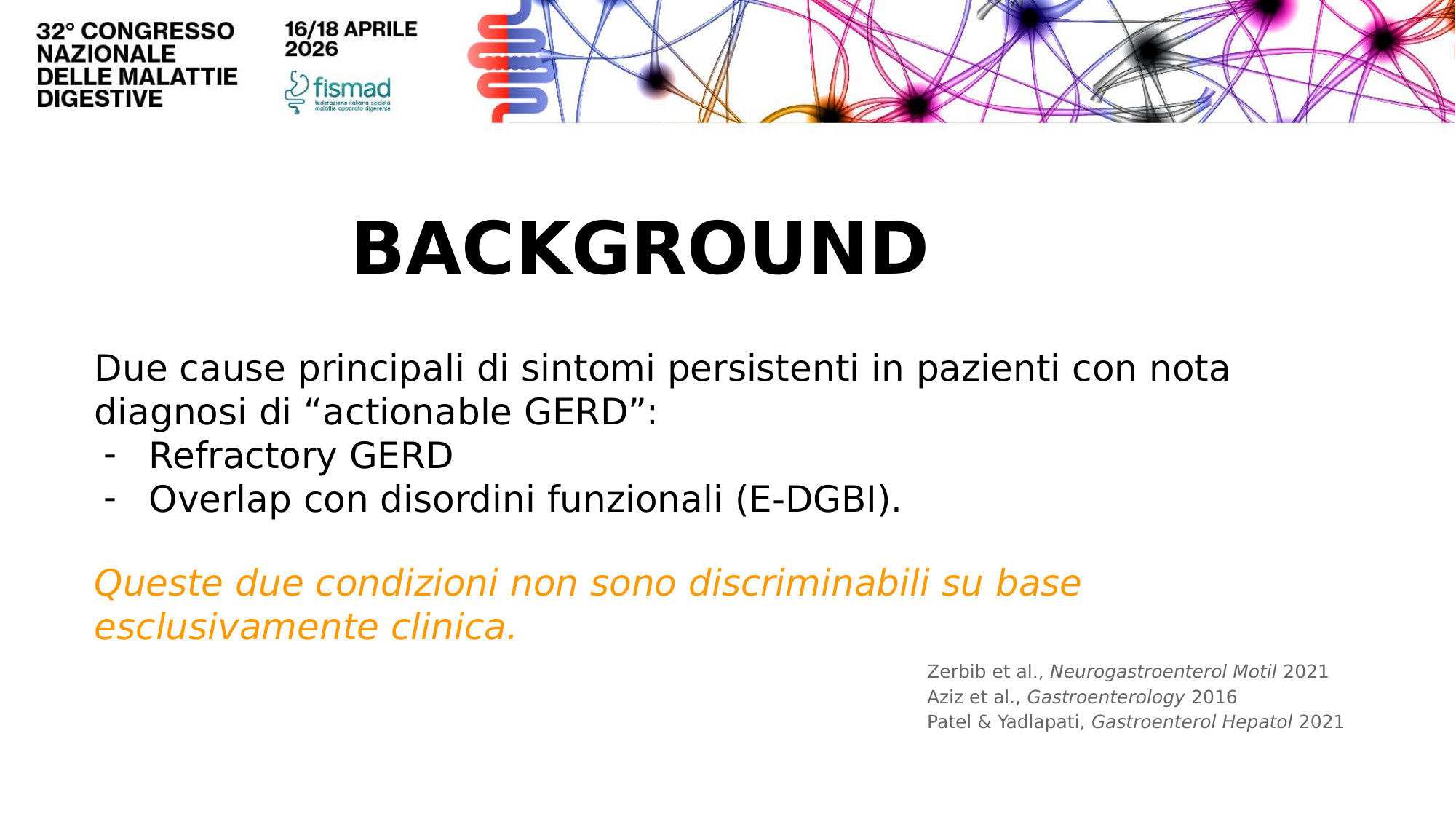

BACKGROUND
Due cause principali di sintomi persistenti in pazienti con nota diagnosi di “actionable GERD”:
Refractory GERD
Overlap con disordini funzionali (E-DGBI).

Queste due condizioni non sono discriminabili su base esclusivamente clinica.
Zerbib et al., Neurogastroenterol Motil 2021
Aziz et al., Gastroenterology 2016
Patel & Yadlapati, Gastroenterol Hepatol 2021